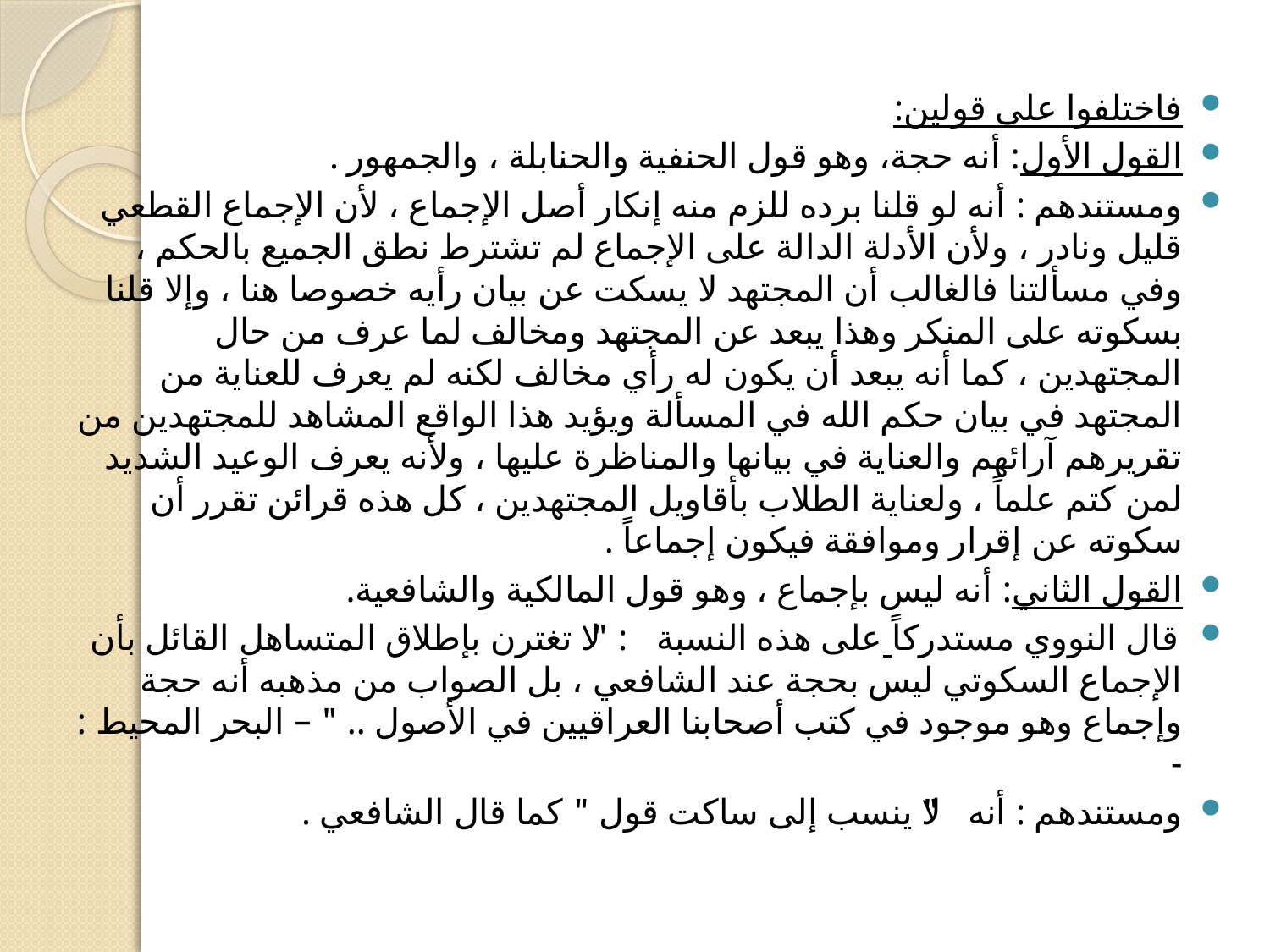

فاختلفوا على قولين:
القول الأول: أنه حجة، وهو قول الحنفية والحنابلة ، والجمهور .
ومستندهم : أنه لو قلنا برده للزم منه إنكار أصل الإجماع ، لأن الإجماع القطعي قليل ونادر ، ولأن الأدلة الدالة على الإجماع لم تشترط نطق الجميع بالحكم ، وفي مسألتنا فالغالب أن المجتهد لا يسكت عن بيان رأيه خصوصا هنا ، وإلا قلنا بسكوته على المنكر وهذا يبعد عن المجتهد ومخالف لما عرف من حال المجتهدين ، كما أنه يبعد أن يكون له رأي مخالف لكنه لم يعرف للعناية من المجتهد في بيان حكم الله في المسألة ويؤيد هذا الواقع المشاهد للمجتهدين من تقريرهم آرائهم والعناية في بيانها والمناظرة عليها ، ولأنه يعرف الوعيد الشديد لمن كتم علماً ، ولعناية الطلاب بأقاويل المجتهدين ، كل هذه قرائن تقرر أن سكوته عن إقرار وموافقة فيكون إجماعاً .
القول الثاني: أنه ليس بإجماع ، وهو قول المالكية والشافعية.
قال النووي مستدركاً على هذه النسبة : " لا تغترن بإطلاق المتساهل القائل بأن الإجماع السكوتي ليس بحجة عند الشافعي ، بل الصواب من مذهبه أنه حجة وإجماع وهو موجود في كتب أصحابنا العراقيين في الأصول .. " – البحر المحيط : -
ومستندهم : أنه "لا ينسب إلى ساكت قول " كما قال الشافعي .